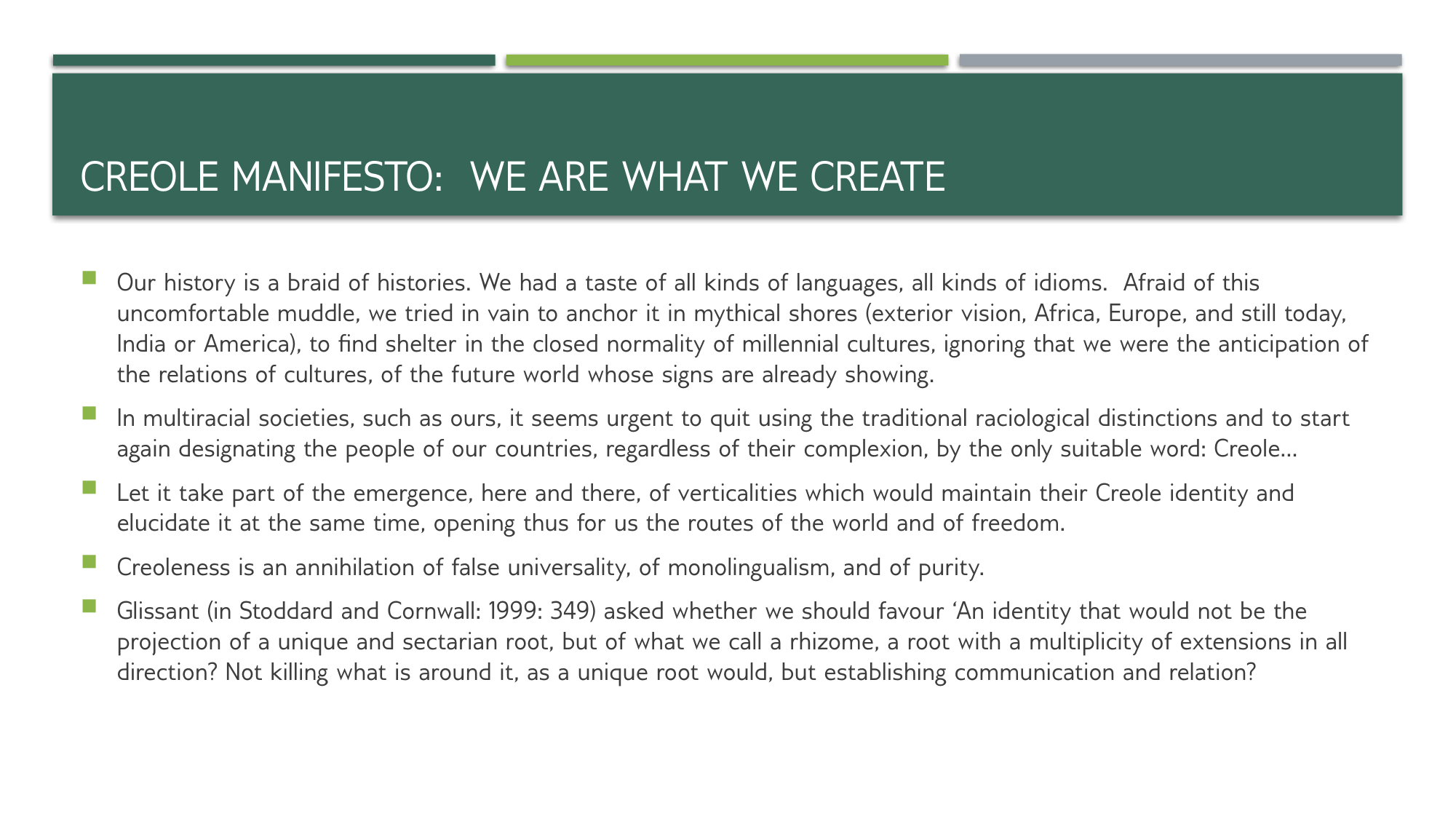

# creole manifesto:  we are what we create
Our history is a braid of histories. We had a taste of all kinds of languages, all kinds of idioms.  Afraid of this uncomfortable muddle, we tried in vain to anchor it in mythical shores (exterior vision, Africa, Europe, and still today, India or America), to find shelter in the closed normality of millennial cultures, ignoring that we were the anticipation of the relations of cultures, of the future world whose signs are already showing.
In multiracial societies, such as ours, it seems urgent to quit using the traditional raciological distinctions and to start again designating the people of our countries, regardless of their complexion, by the only suitable word: Creole…
Let it take part of the emergence, here and there, of verticalities which would maintain their Creole identity and elucidate it at the same time, opening thus for us the routes of the world and of freedom.
Creoleness is an annihilation of false universality, of monolingualism, and of purity.
Glissant (in Stoddard and Cornwall: 1999: 349) asked whether we should favour ‘An identity that would not be the projection of a unique and sectarian root, but of what we call a rhizome, a root with a multiplicity of extensions in all direction? Not killing what is around it, as a unique root would, but establishing communication and relation?